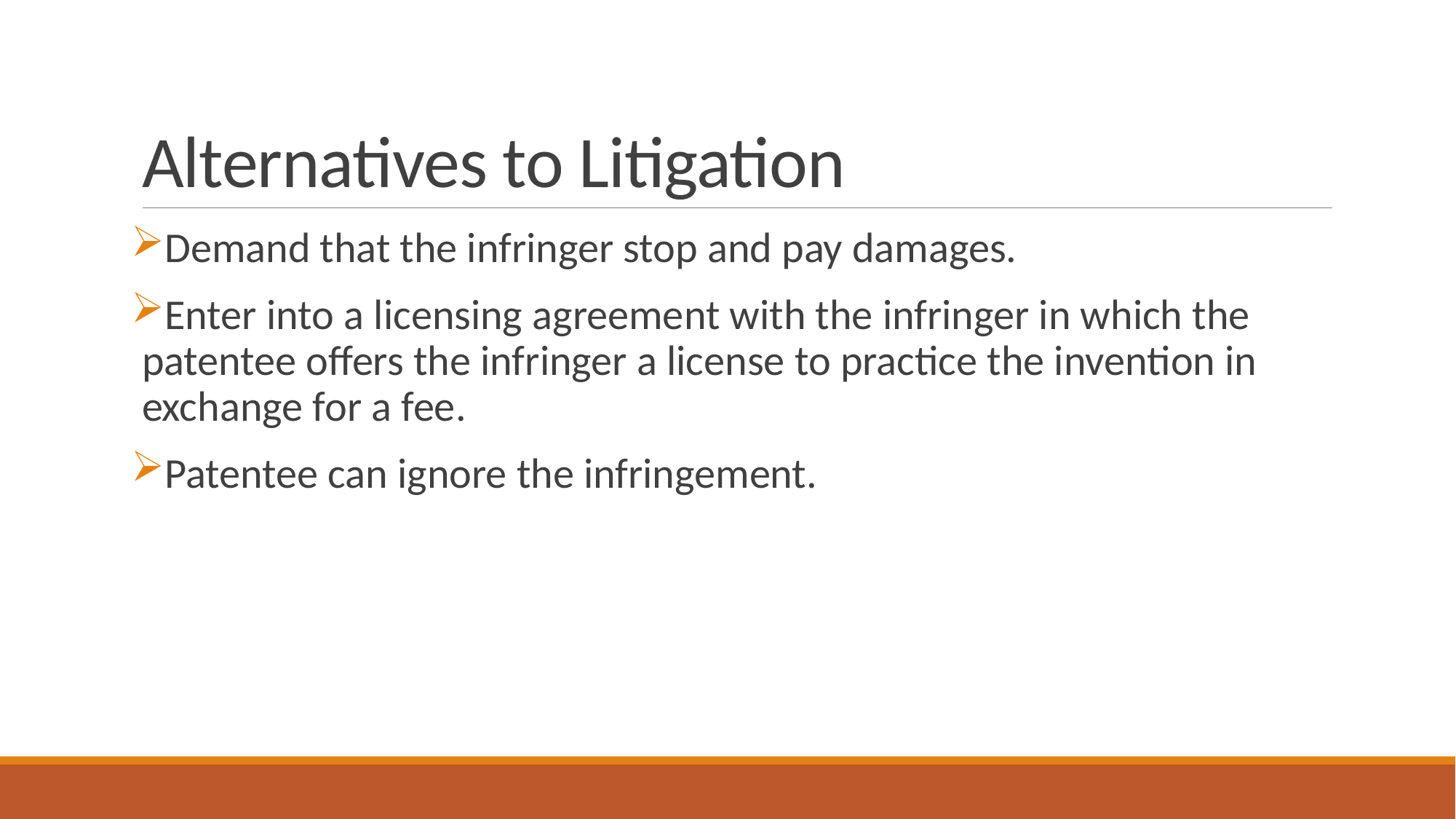

# Alternatives to Litigation
Demand that the infringer stop and pay damages.
Enter into a licensing agreement with the infringer in which the patentee offers the infringer a license to practice the invention in exchange for a fee.
Patentee can ignore the infringement.